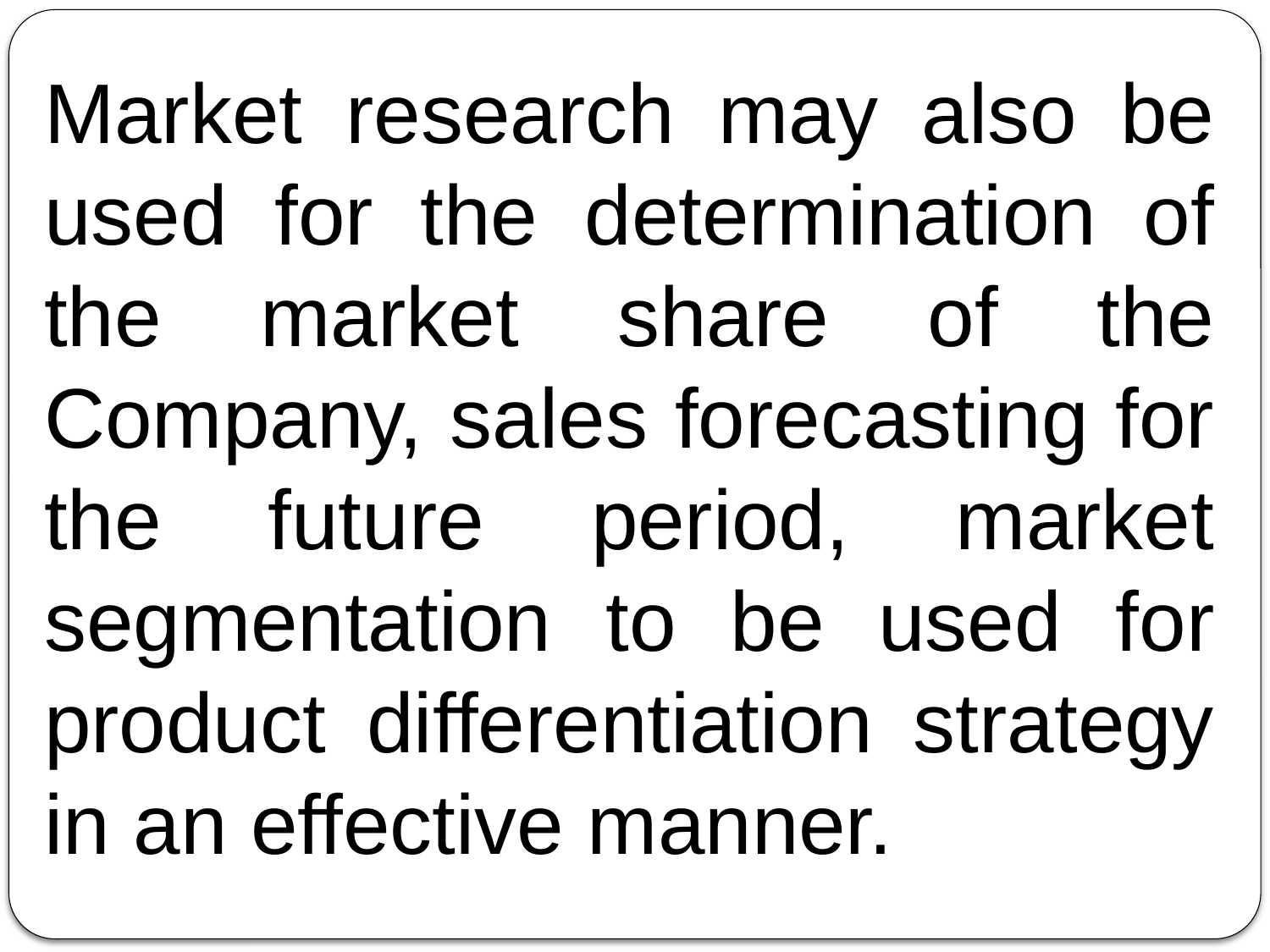

Market research may also be used for the determination of the market share of the Company, sales forecasting for the future period, market segmentation to be used for product differentiation strategy in an effective manner.